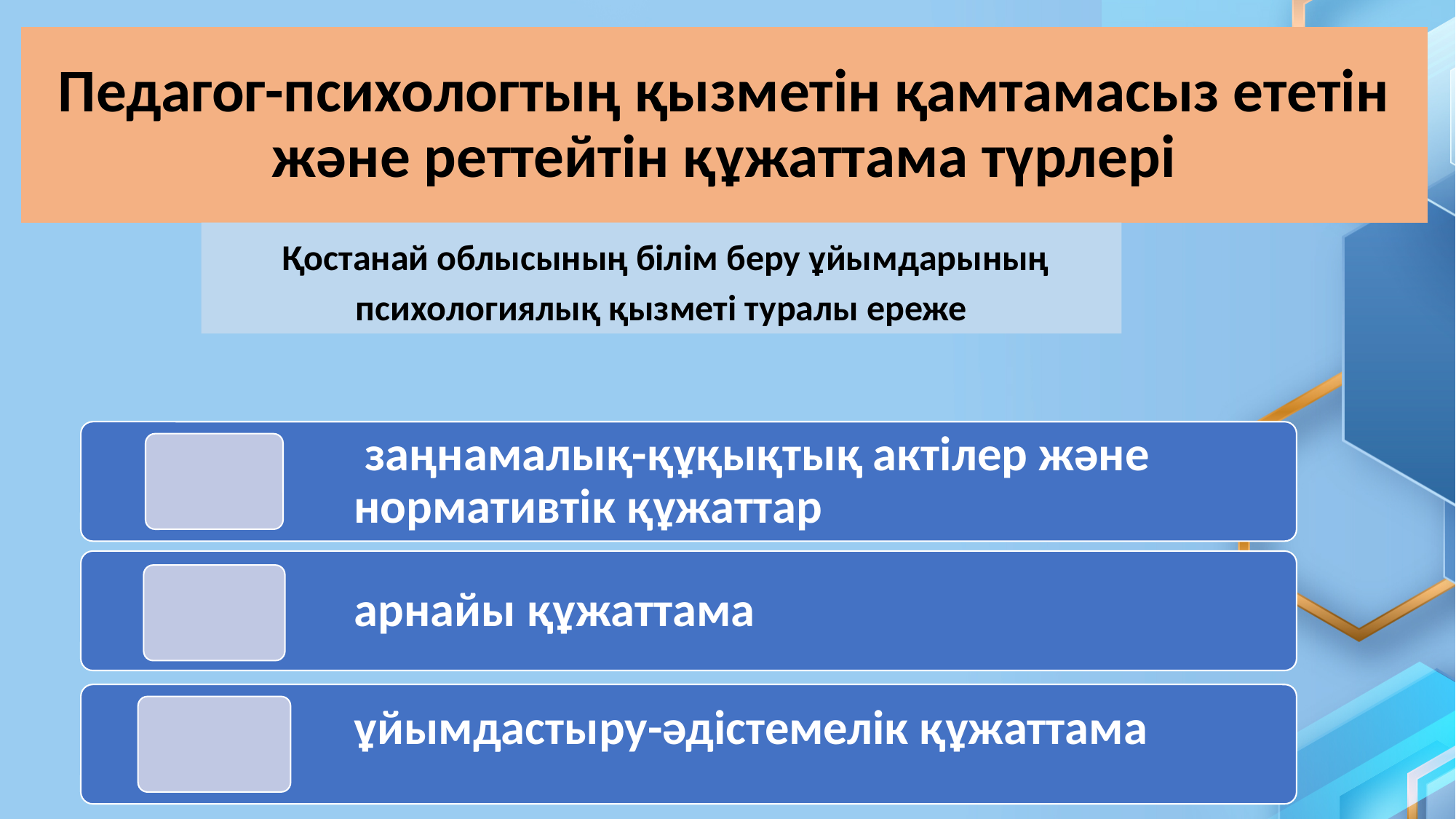

# Педагог-психологтың қызметін қамтамасыз ететін және реттейтін құжаттама түрлері
 Қостанай облысының білім беру ұйымдарының психологиялық қызметі туралы ереже
 заңнамалық-құқықтық актілер және нормативтік құжаттар
арнайы құжаттама
ұйымдастыру-әдістемелік құжаттама